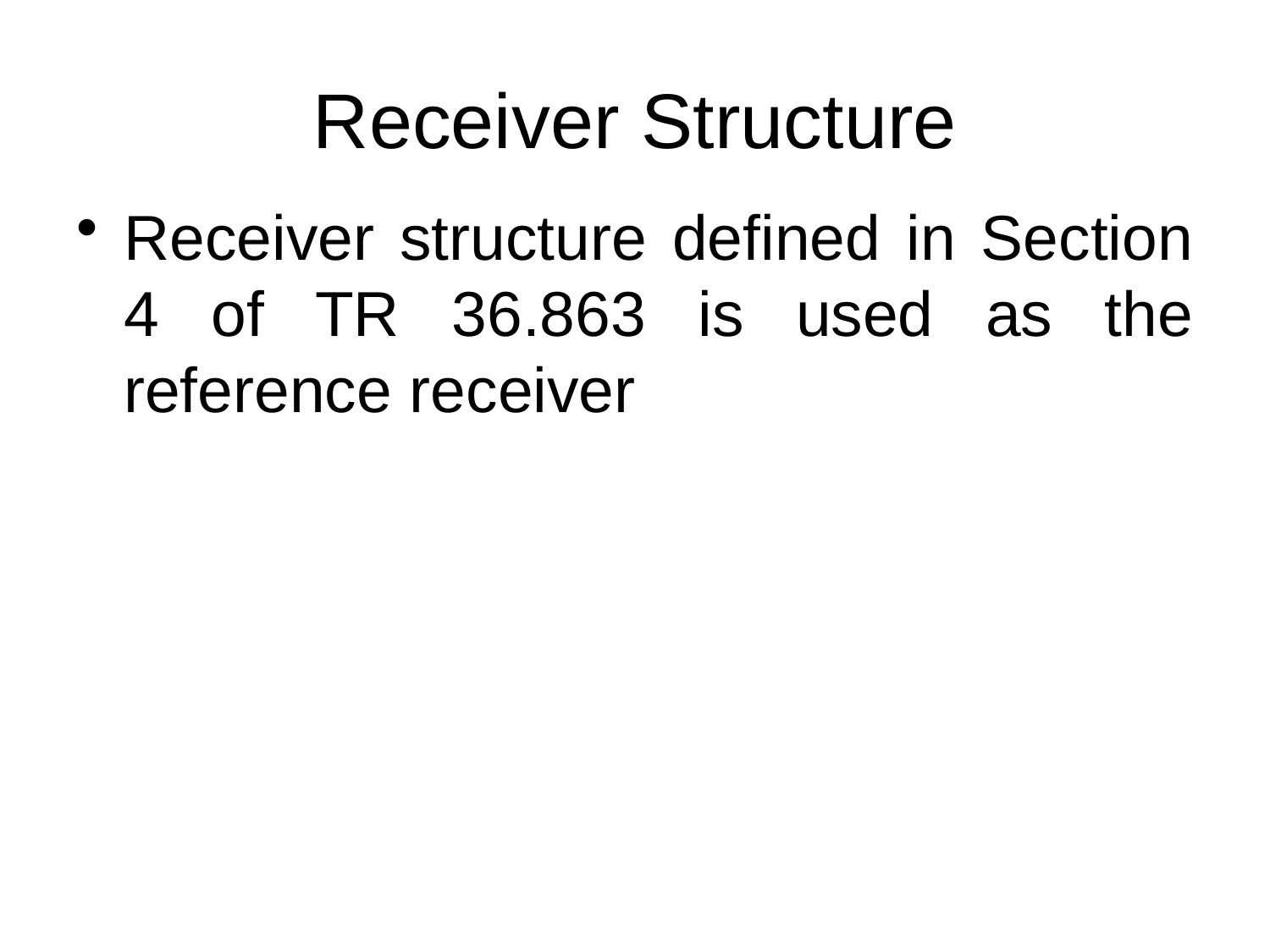

# Receiver Structure
Receiver structure defined in Section 4 of TR 36.863 is used as the reference receiver